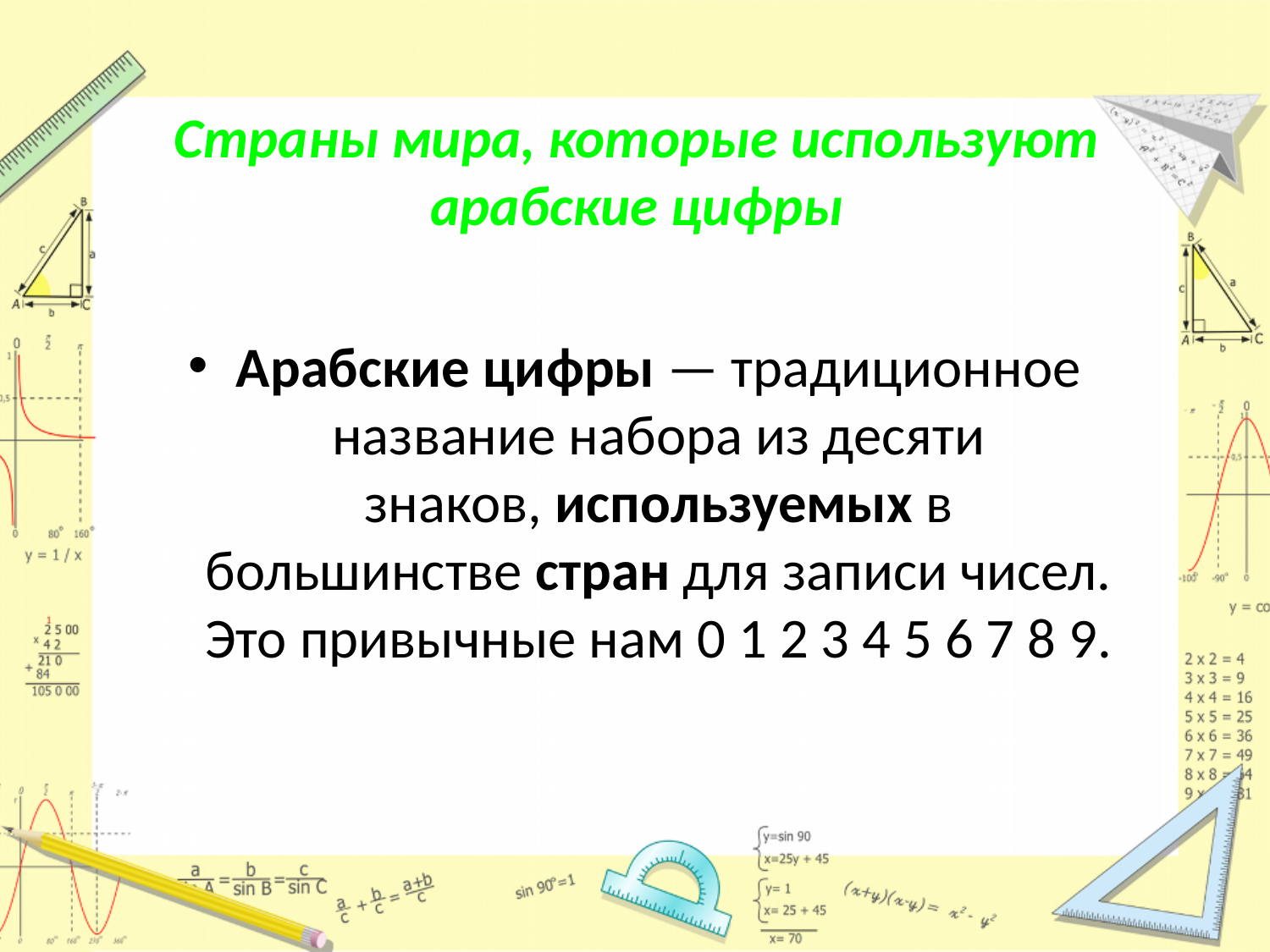

# Страны мира, которые используют арабские цифры

Арабские цифры — традиционное название набора из десяти знаков, используемых в большинстве стран для записи чисел. Это привычные нам 0 1 2 3 4 5 6 7 8 9.